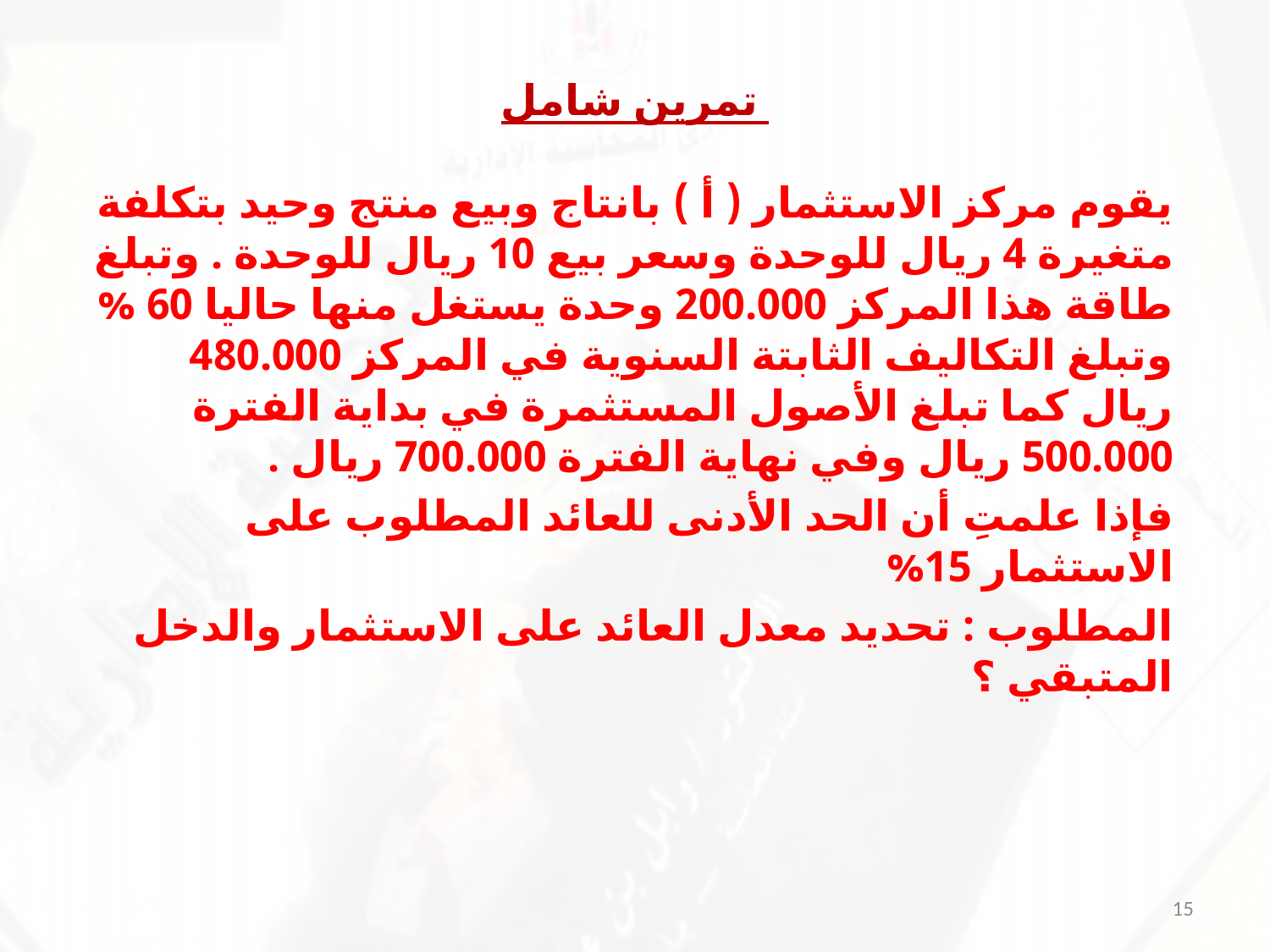

# تمرين شامل
يقوم مركز الاستثمار ( أ ) بانتاج وبيع منتج وحيد بتكلفة متغيرة 4 ريال للوحدة وسعر بيع 10 ريال للوحدة . وتبلغ طاقة هذا المركز 200.000 وحدة يستغل منها حاليا 60 % وتبلغ التكاليف الثابتة السنوية في المركز 480.000 ريال كما تبلغ الأصول المستثمرة في بداية الفترة 500.000 ريال وفي نهاية الفترة 700.000 ريال .
فإذا علمتِ أن الحد الأدنى للعائد المطلوب على الاستثمار 15%
المطلوب : تحديد معدل العائد على الاستثمار والدخل المتبقي ؟
15